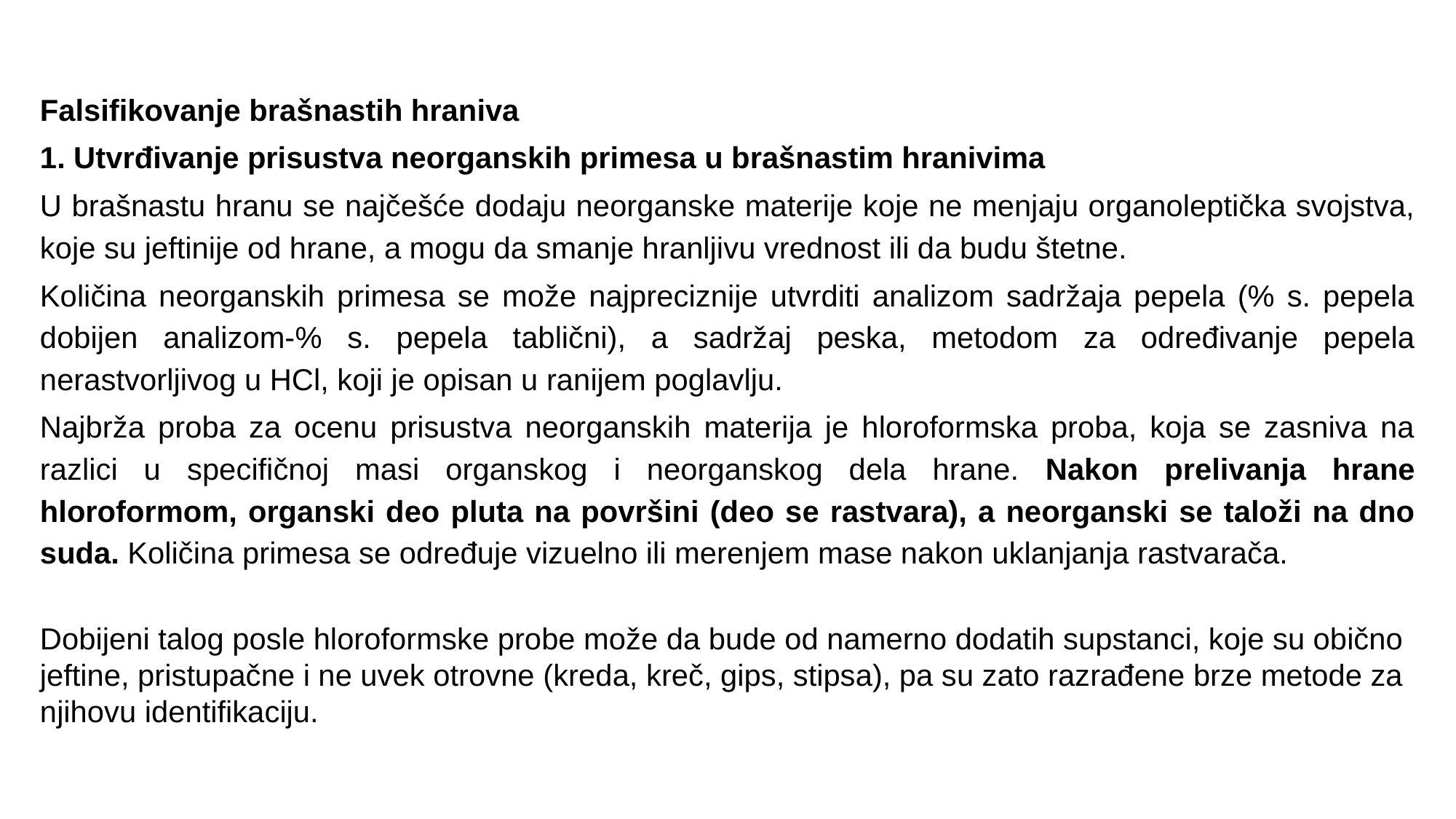

Falsifikovanje brašnastih hraniva
1. Utvrđivanje prisustva neorganskih primesa u brašnastim hranivima
U brašnastu hranu se najčešće dodaju neorganske materije koje ne menjaju organoleptička svojstva, koje su jeftinije od hrane, a mogu da smanje hranljivu vrednost ili da budu štetne.
Količina neorganskih primesa se može najpreciznije utvrditi analizom sadržaja pepela (% s. pepela dobijen analizom-% s. pepela tablični), a sadržaj peska, metodom za određivanje pepela nerastvorljivog u HCl, koji je opisan u ranijem poglavlju.
Najbrža proba za ocenu prisustva neorganskih materija je hloroformska proba, koja se zasniva na razlici u specifičnoj masi organskog i neorganskog dela hrane. Nakon prelivanja hrane hloroformom, organski deo pluta na površini (deo se rastvara), a neorganski se taloži na dno suda. Količina primesa se određuje vizuelno ili merenjem mase nakon uklanjanja rastvarača.

Dobijeni talog posle hloroformske probe može da bude od namerno dodatih supstanci, koje su obično jeftine, pristupačne i ne uvek otrovne (kreda, kreč, gips, stipsa), pa su zato razrađene brze metode za njihovu identifikaciju.